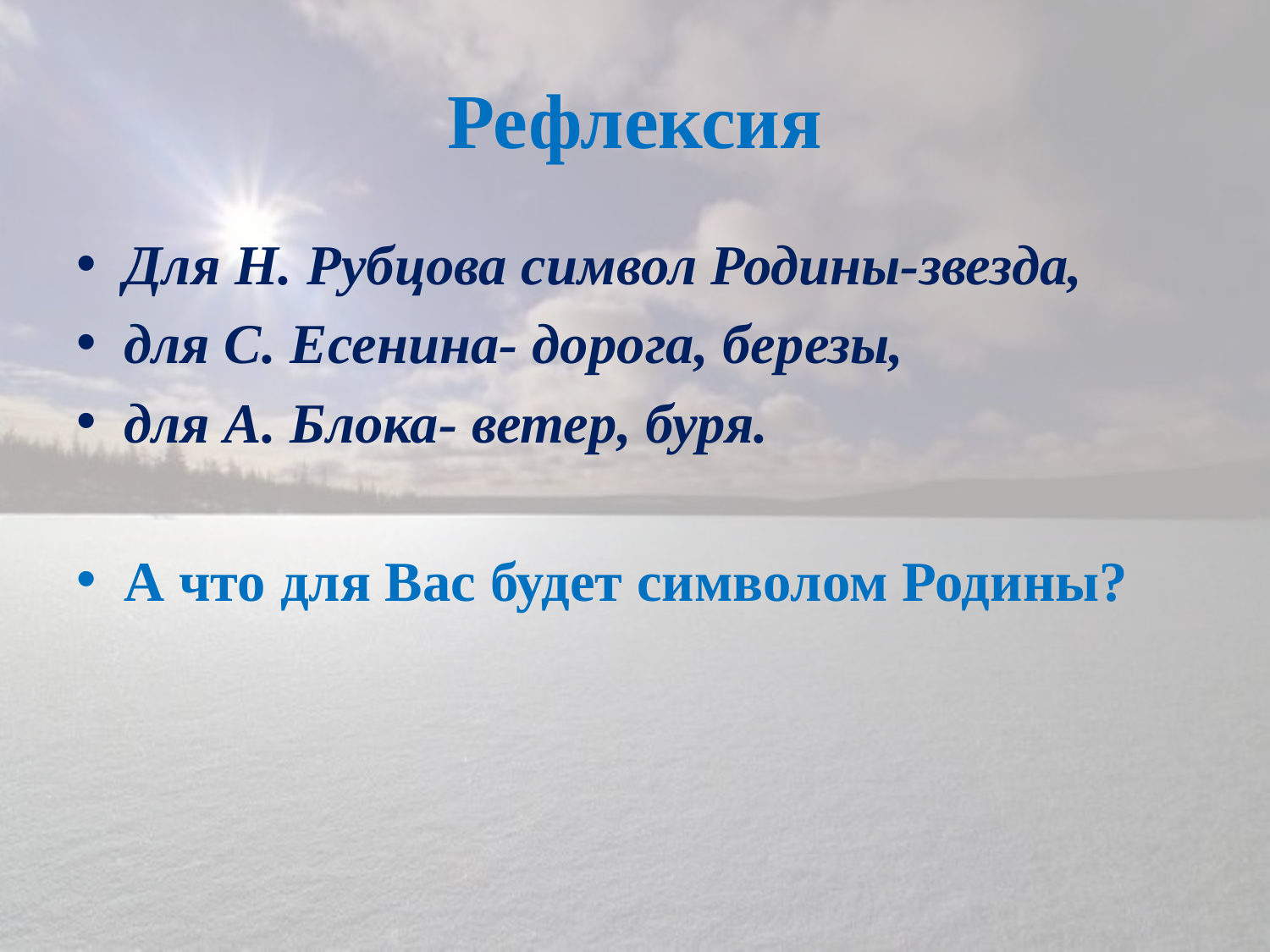

# Рефлексия
Для Н. Рубцова символ Родины-звезда,
для С. Есенина- дорога, березы,
для А. Блока- ветер, буря.

А что для Вас будет символом Родины?